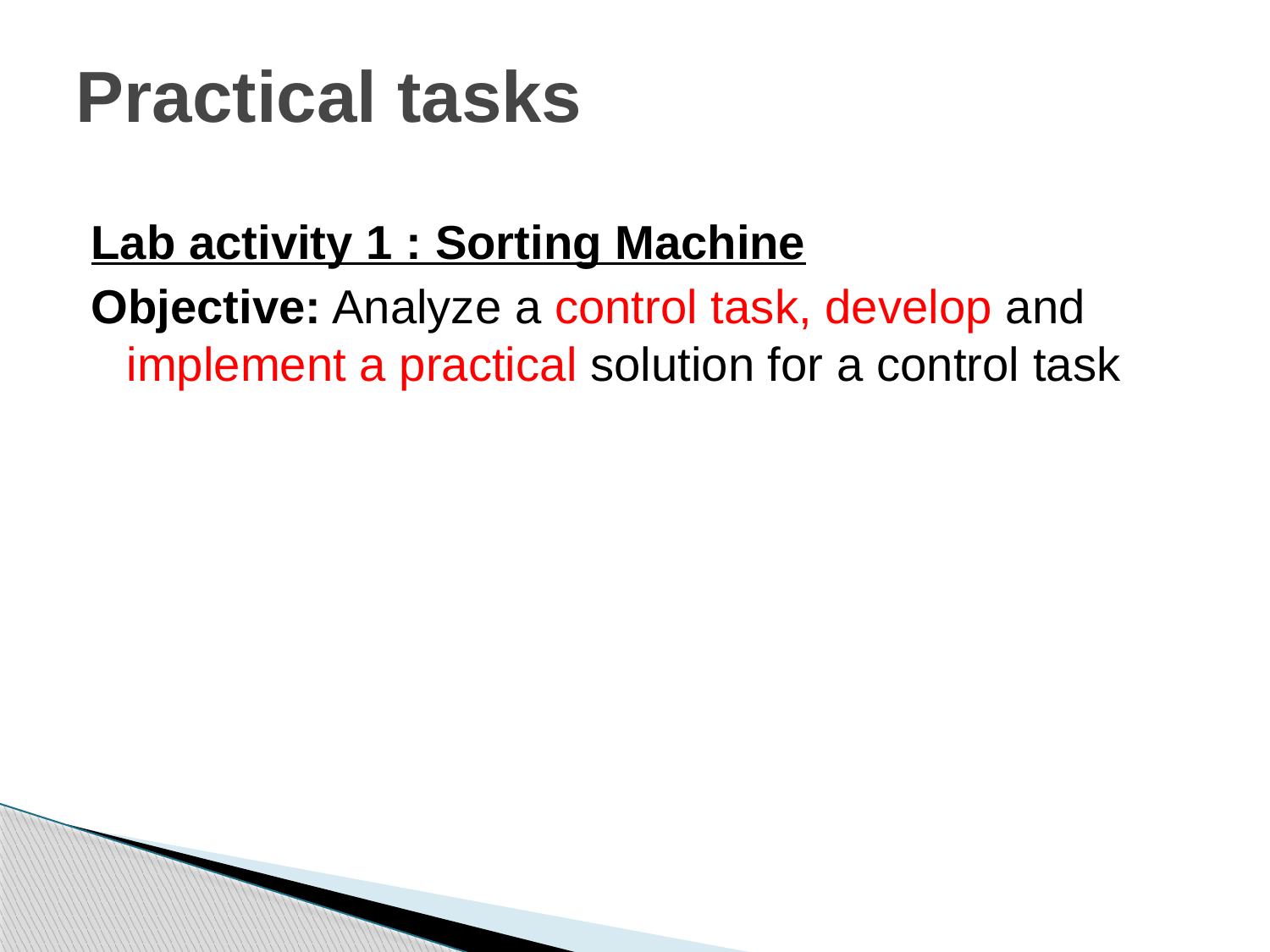

# Practical tasks
Lab activity 1 : Sorting Machine
Objective: Analyze a control task, develop and implement a practical solution for a control task